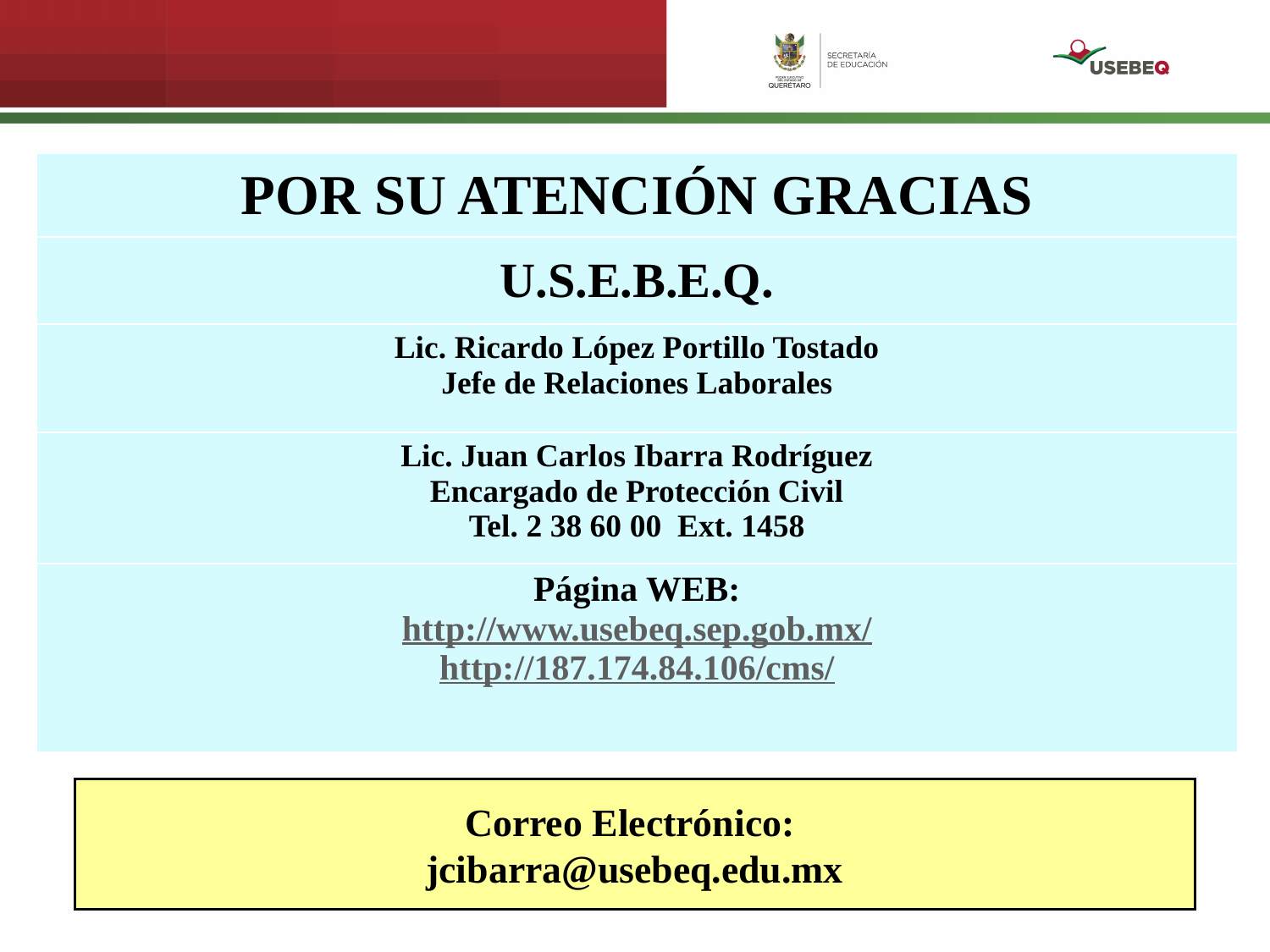

| POR SU ATENCIÓN GRACIAS |
| --- |
| U.S.E.B.E.Q. |
| Lic. Ricardo López Portillo Tostado Jefe de Relaciones Laborales |
| Lic. Juan Carlos Ibarra Rodríguez Encargado de Protección Civil Tel. 2 38 60 00 Ext. 1458 |
| Página WEB: http://www.usebeq.sep.gob.mx/ http://187.174.84.106/cms/ |
Correo Electrónico:
jcibarra@usebeq.edu.mx